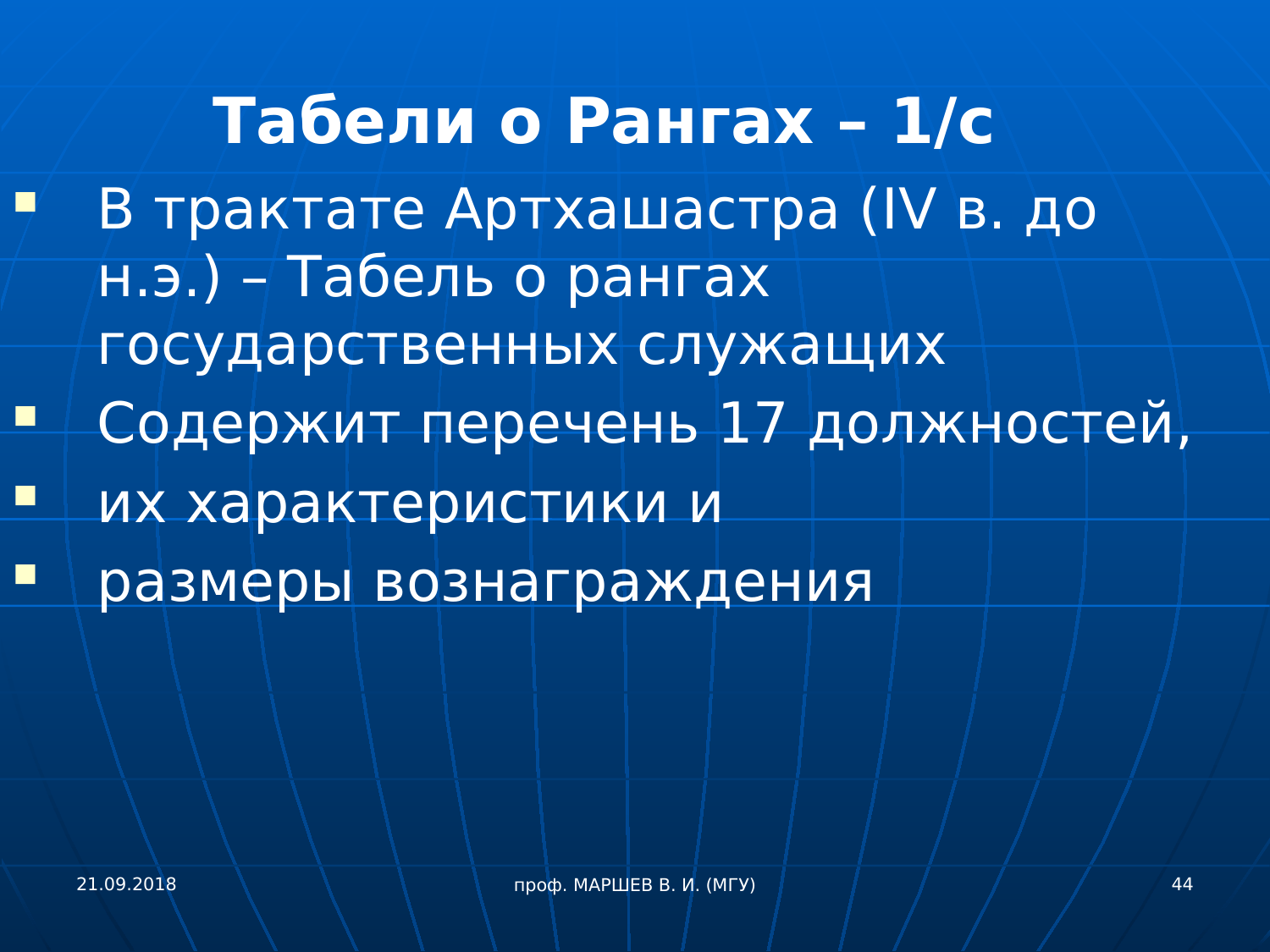

# Табели о Рангах – 1/с
В трактате Артхашастра (IV в. до н.э.) – Табель о рангах  государственных служащих
Содержит перечень 17 должностей,
их характеристики и
размеры вознаграждения
21.09.2018
44
проф. МАРШЕВ В. И. (МГУ)